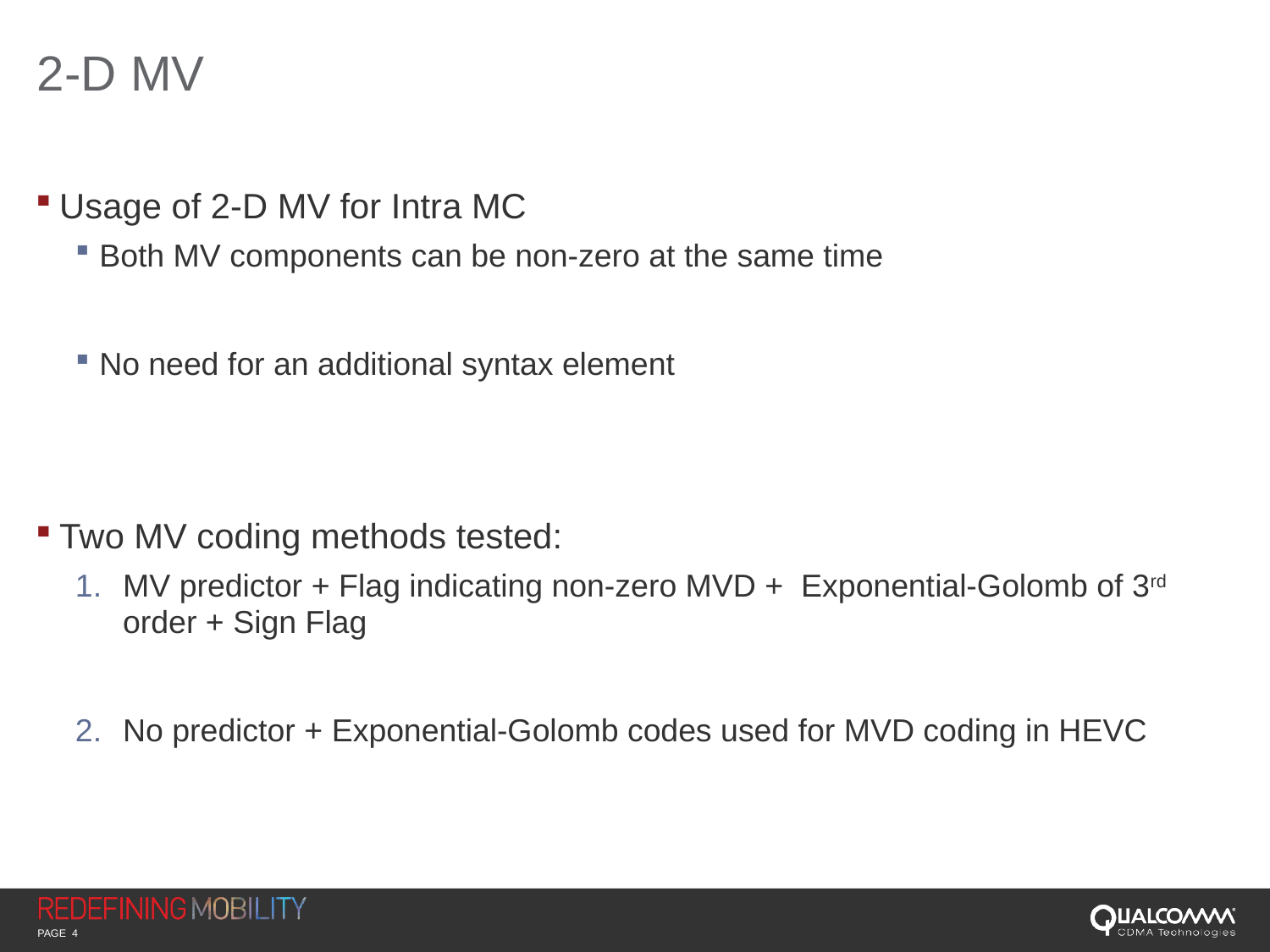

# 2-D MV

Usage of 2-D MV for Intra MC
Both MV components can be non-zero at the same time

No need for an additional syntax element

Two MV coding methods tested:
MV predictor + Flag indicating non-zero MVD +  Exponential-Golomb of 3rd order + Sign Flag

No predictor + Exponential-Golomb codes used for MVD coding in HEVC